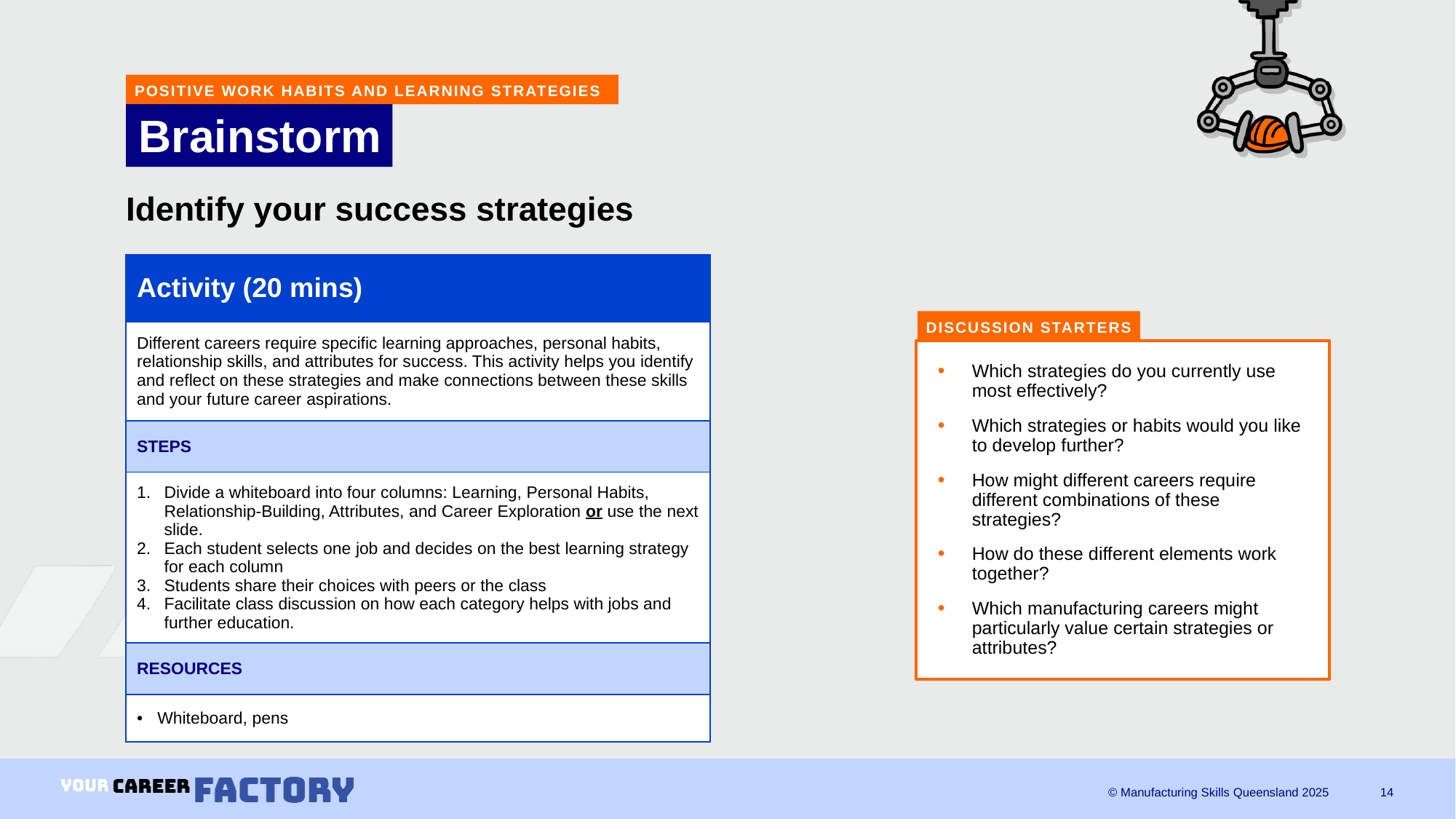

POSITIVE WORK HABITS AND LEARNING STRATEGIES
# Brainstorm
Identify your success strategies
| Activity (20 mins) |
| --- |
| Different careers require specific learning approaches, personal habits, relationship skills, and attributes for success. This activity helps you identify and reflect on these strategies and make connections between these skills and your future career aspirations. |
| STEPS​ |
| Divide a whiteboard into four columns: Learning, Personal Habits, Relationship-Building, Attributes, and Career Exploration or use the next slide. Each student selects one job and decides on the best learning strategy for each column Students share their choices with peers or the class Facilitate class discussion on how each category helps with jobs and further education. |
| RESOURCES​ |
| Whiteboard, pens |
DISCUSSION STARTERS
Which strategies do you currently use most effectively?
Which strategies or habits would you like to develop further?
How might different careers require different combinations of these strategies?
How do these different elements work together?
Which manufacturing careers might particularly value certain strategies or attributes?